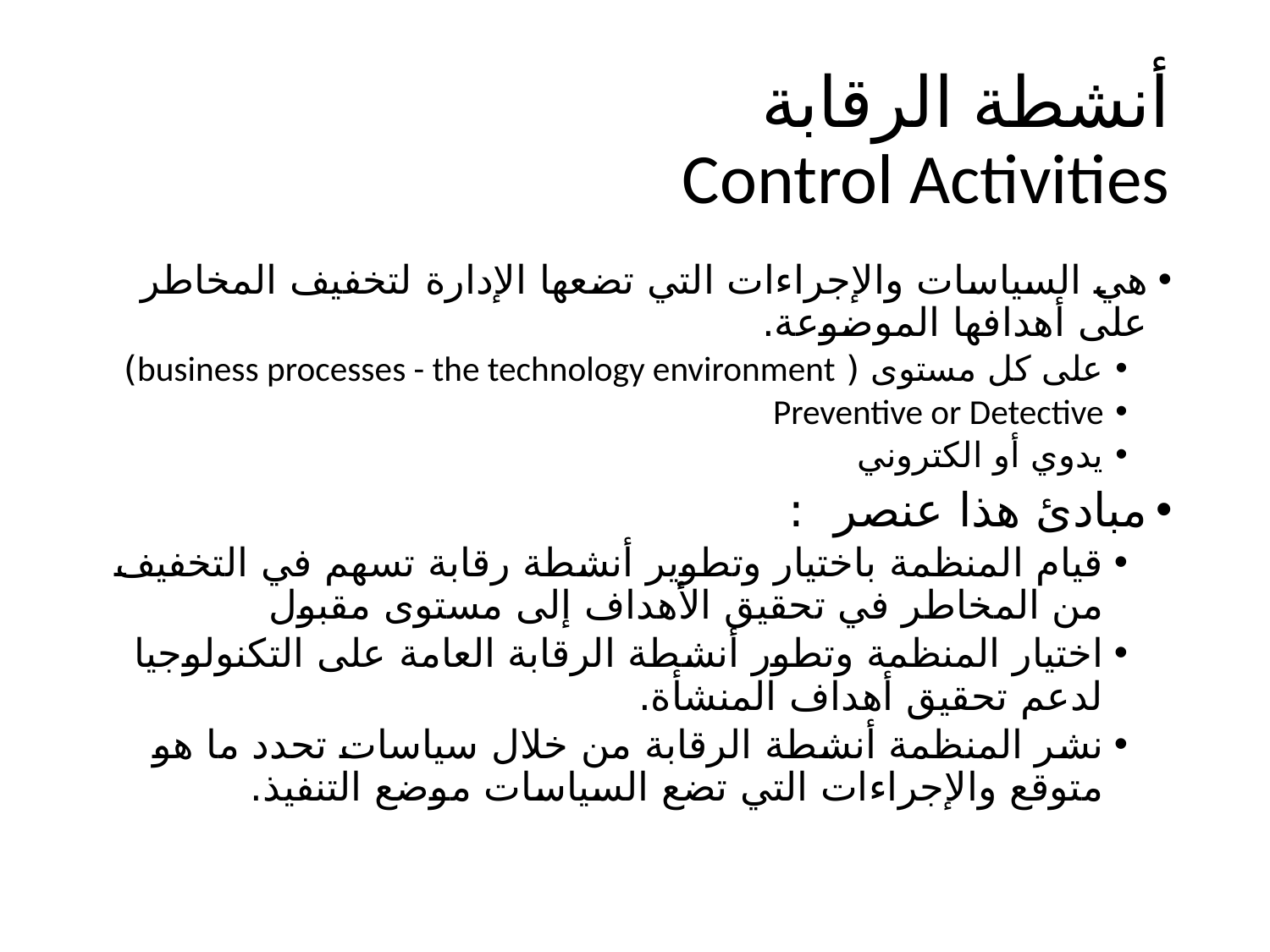

# أنشطة الرقابة Control Activities
هي السياسات والإجراءات التي تضعها الإدارة لتخفيف المخاطر على أهدافها الموضوعة.
على كل مستوى ( business processes - the technology environment)
Preventive or Detective
يدوي أو الكتروني
مبادئ هذا عنصر  :
قيام المنظمة باختيار وتطوير أنشطة رقابة تسهم في التخفيف من المخاطر في تحقيق الأهداف إلى مستوى مقبول
اختيار المنظمة وتطور أنشطة الرقابة العامة على التكنولوجيا لدعم تحقيق أهداف المنشأة.
نشر المنظمة أنشطة الرقابة من خلال سياسات تحدد ما هو متوقع والإجراءات التي تضع السياسات موضع التنفيذ.